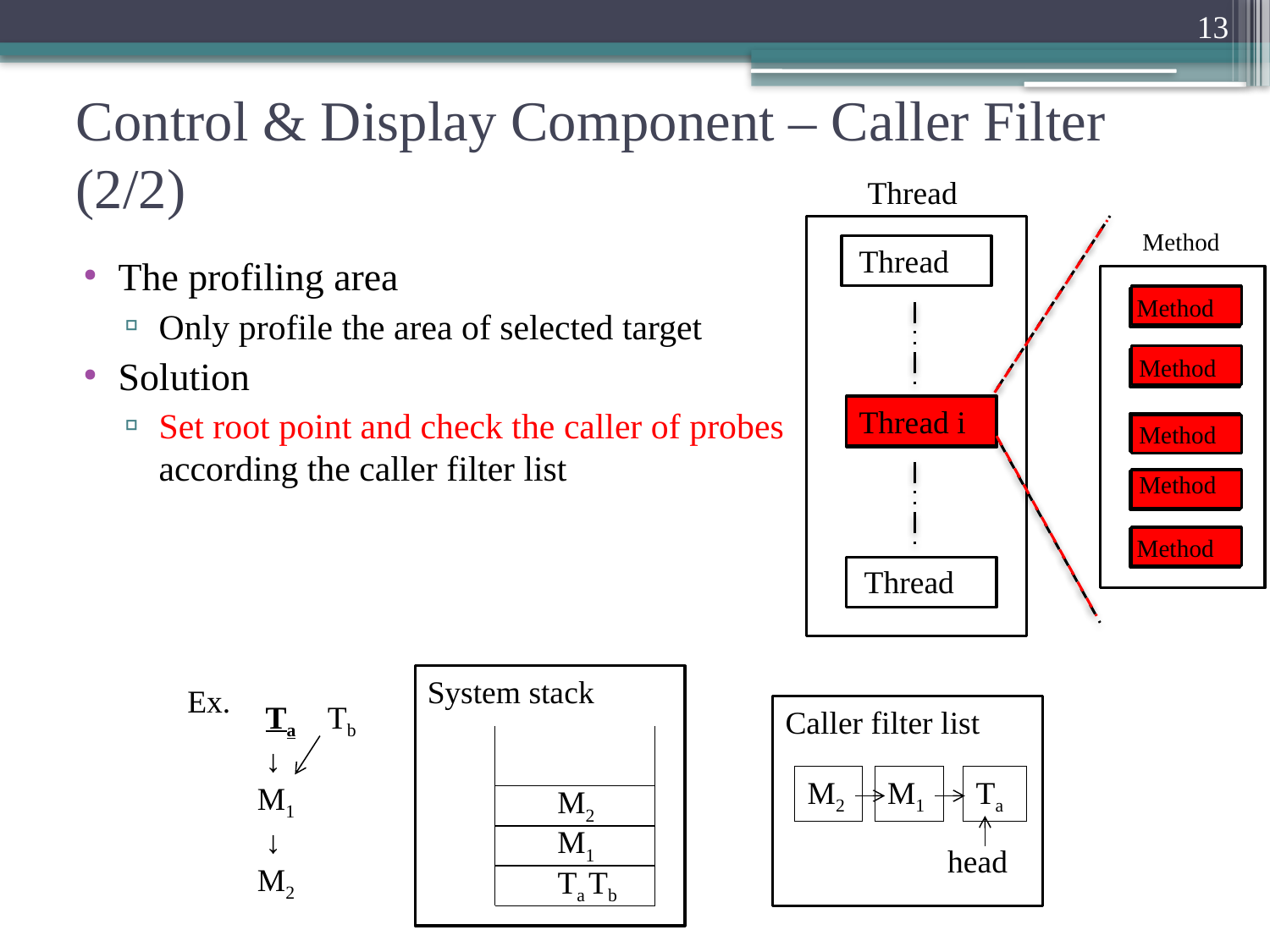

13
# Control & Display Component – Caller Filter (2/2)
Thread

Method
Thread

The profiling area
Only profile the area of selected target
Solution
Set root point and check the caller of probes according the caller filter list

Method

Method

Method

Method

Method

Method

Method

Method
Method

Method

Thread i

Thread i
Thread

System stack
Ex.
 Ta    Tb
 ↓
M1
 ↓
M2

Caller filter list
M2
M1
Ta
M2
M1
head
Ta
Tb